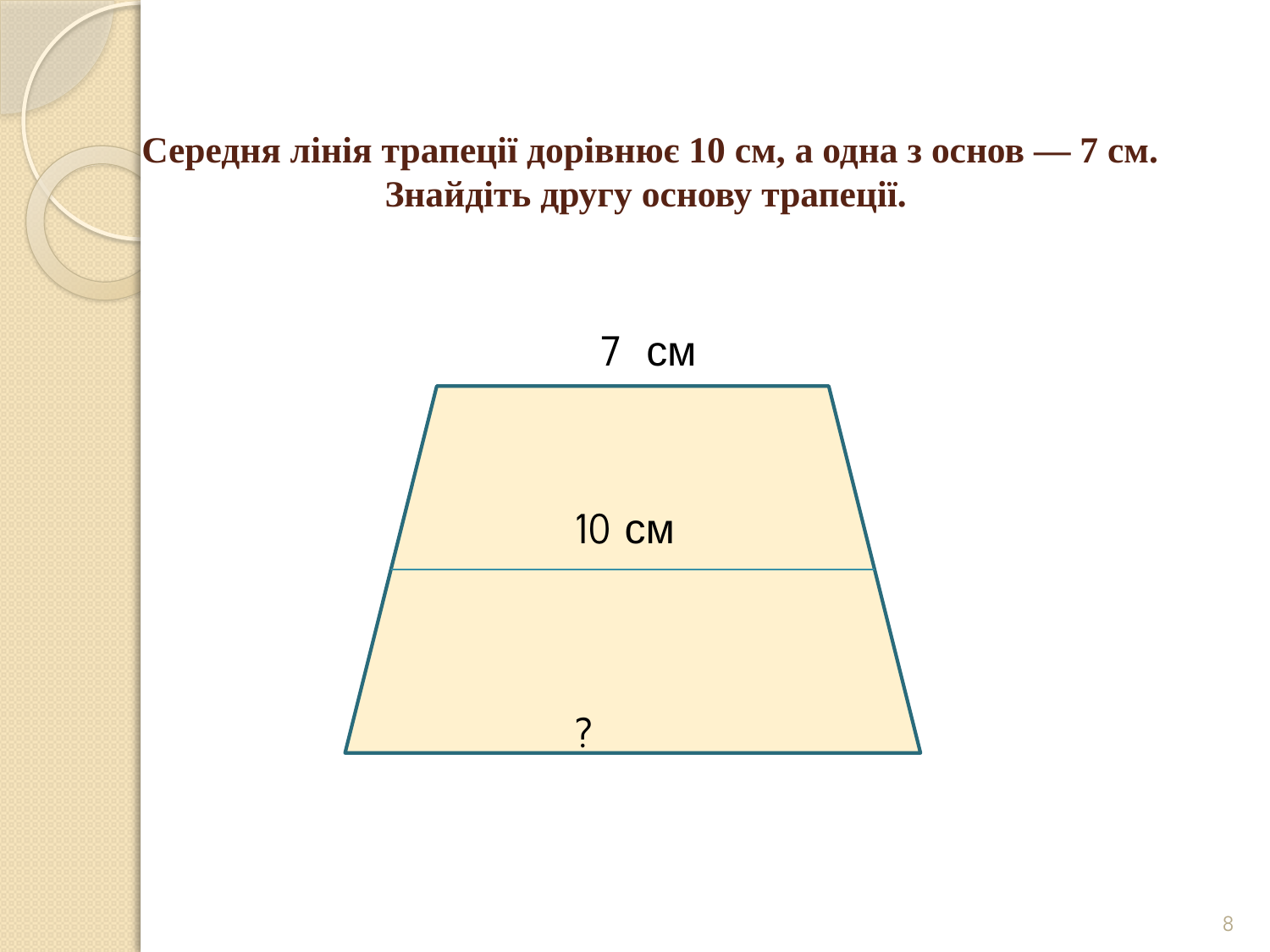

# Середня лінія трапеції дорівнює 10 см, а одна з основ — 7 см. Знайдіть другу основу трапеції.
7  см

10 см
?

8